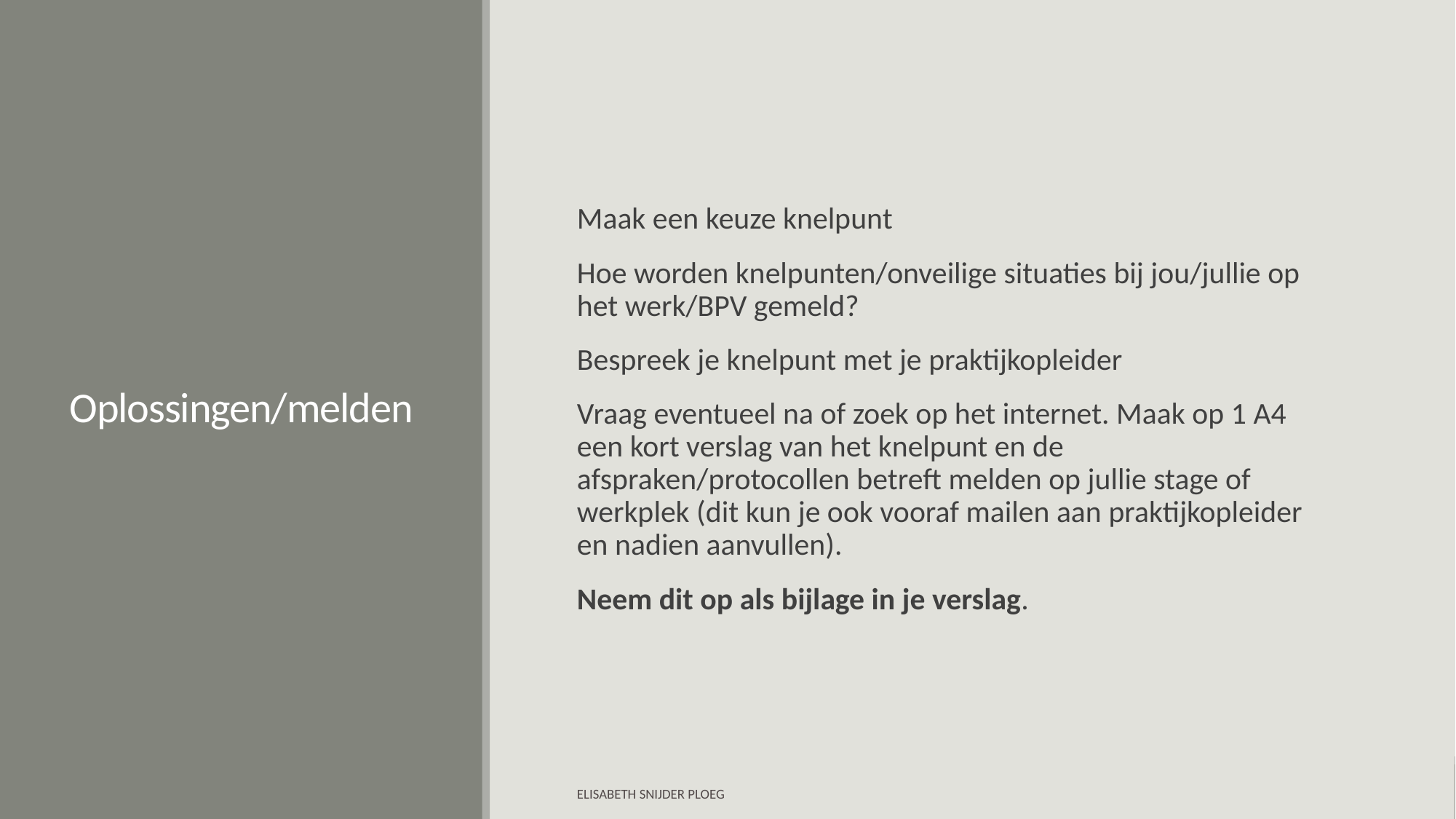

# Oplossingen/melden
Maak een keuze knelpunt
Hoe worden knelpunten/onveilige situaties bij jou/jullie op het werk/BPV gemeld?
Bespreek je knelpunt met je praktijkopleider
Vraag eventueel na of zoek op het internet. Maak op 1 A4 een kort verslag van het knelpunt en de afspraken/protocollen betreft melden op jullie stage of werkplek (dit kun je ook vooraf mailen aan praktijkopleider en nadien aanvullen).
Neem dit op als bijlage in je verslag.
Elisabeth Snijder Ploeg